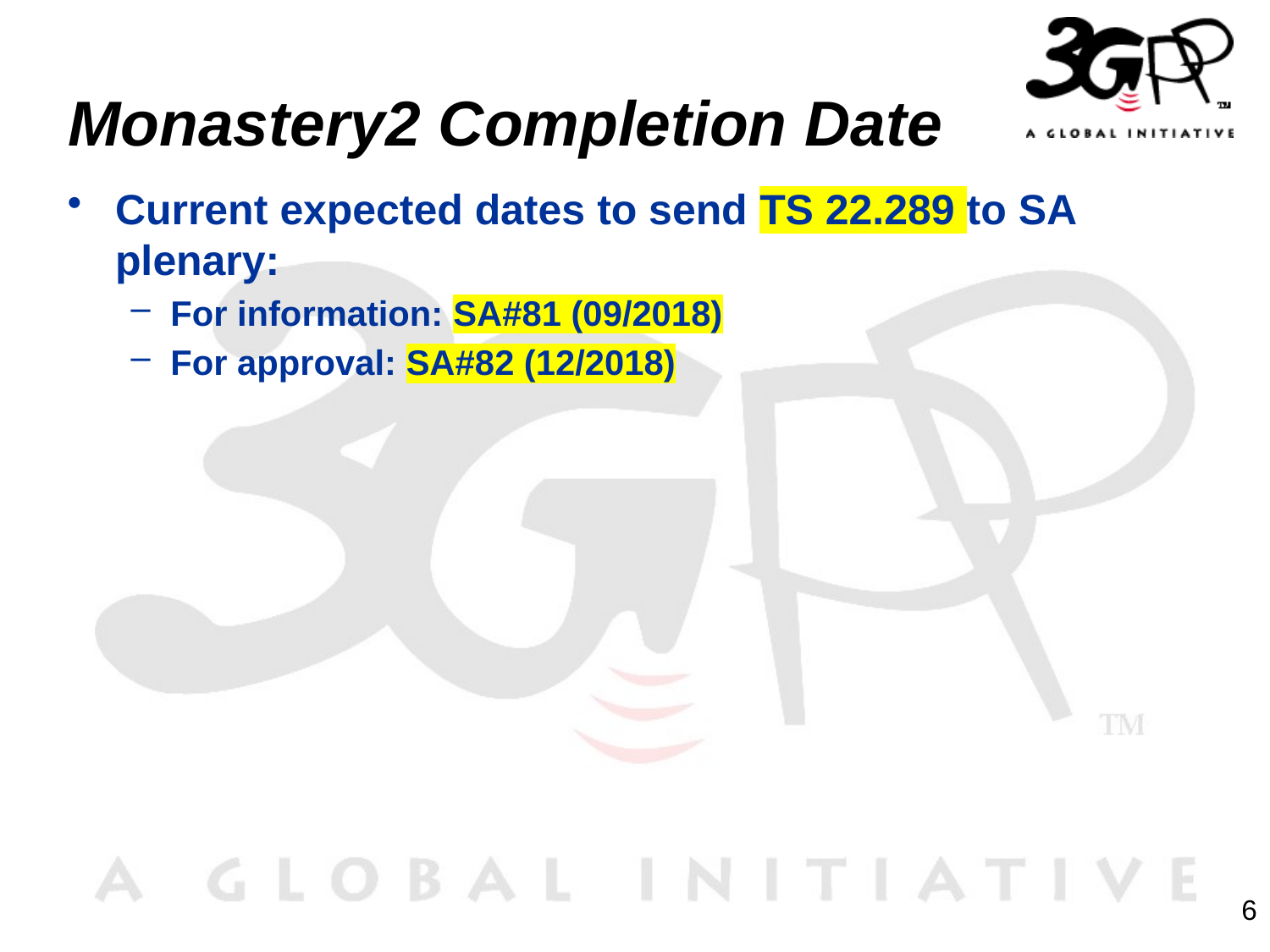

# Monastery2 Completion Date
Current expected dates to send TS 22.289 to SA plenary:
For information: SA#81 (09/2018)
For approval: SA#82 (12/2018)
6